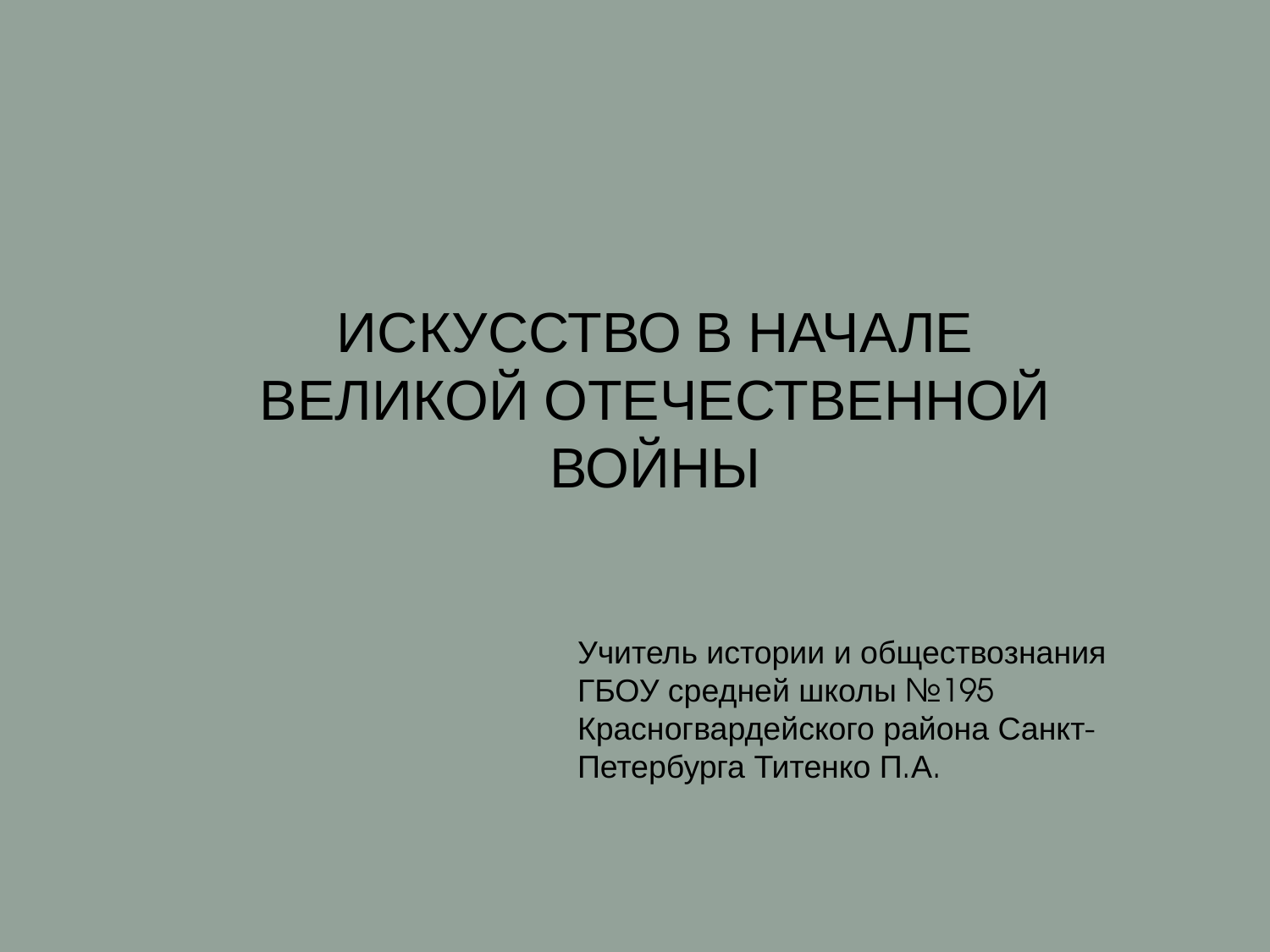

# Искусство в начале великой отечественной войны
Учитель истории и обществознания ГБОУ средней школы №195 Красногвардейского района Санкт-Петербурга Титенко П.А.